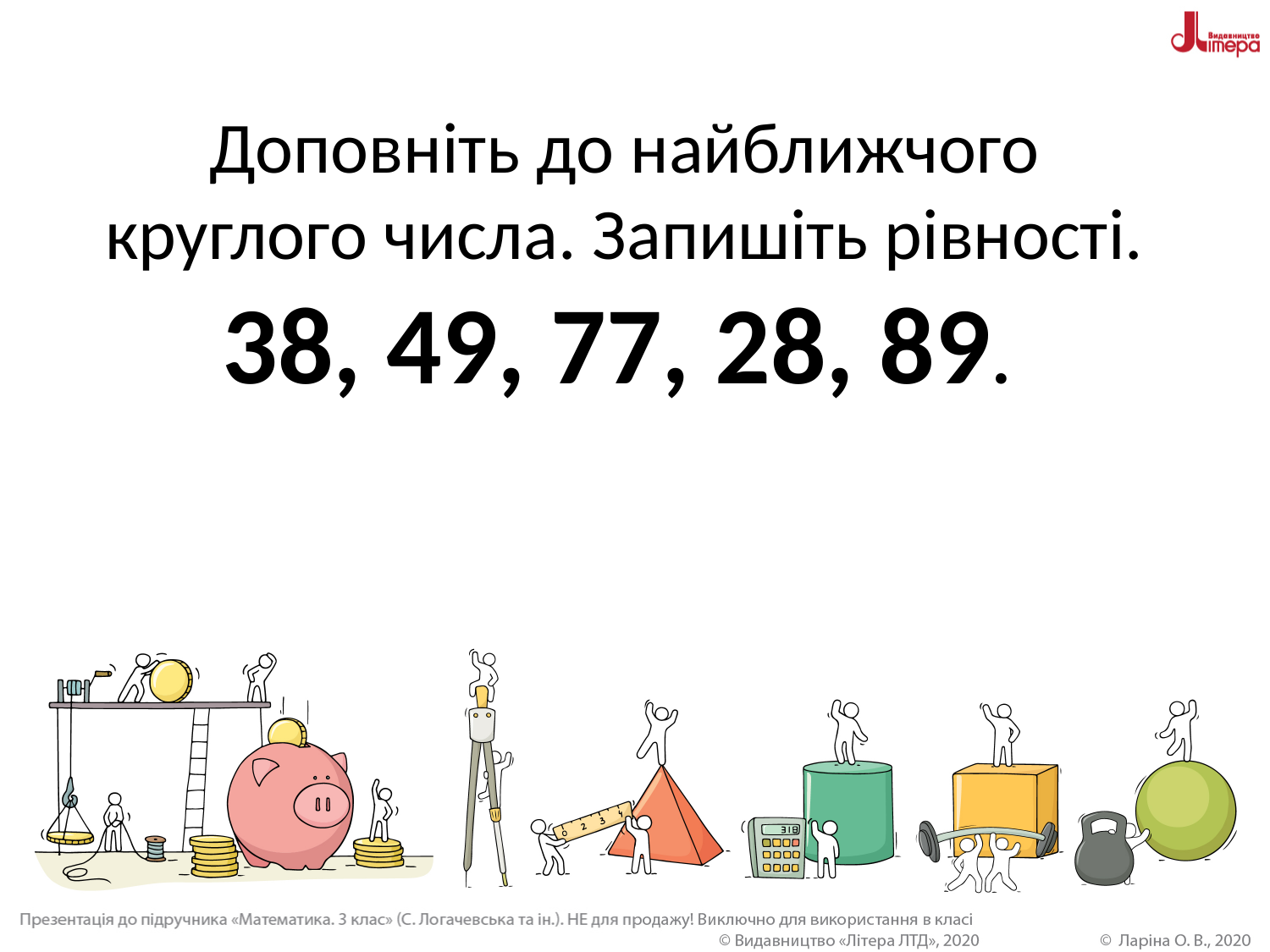

# Доповніть до найближчого круглого числа. Запишіть рівності. 38, 49, 77, 28, 89.